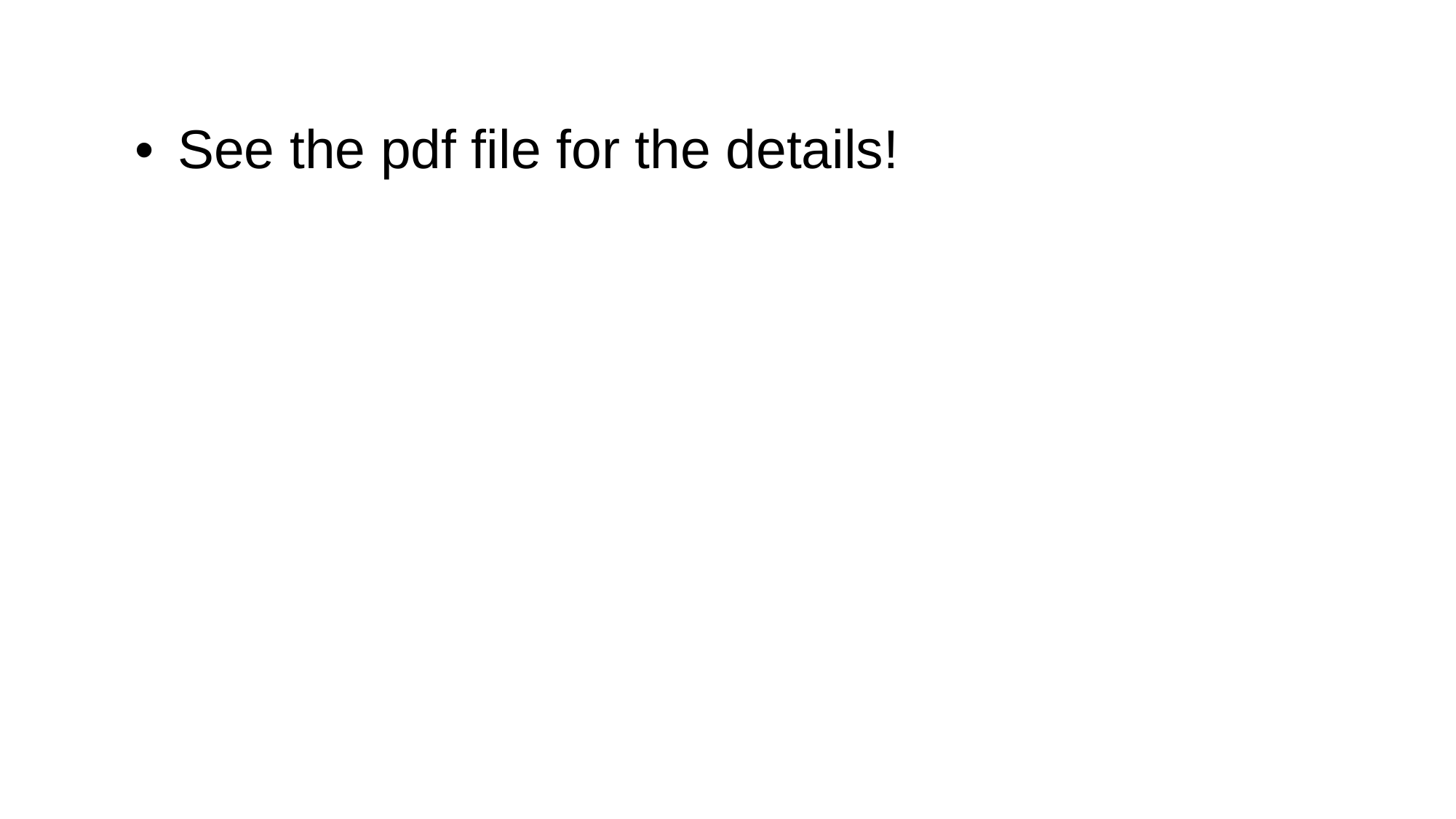

See the pdf file for the details!